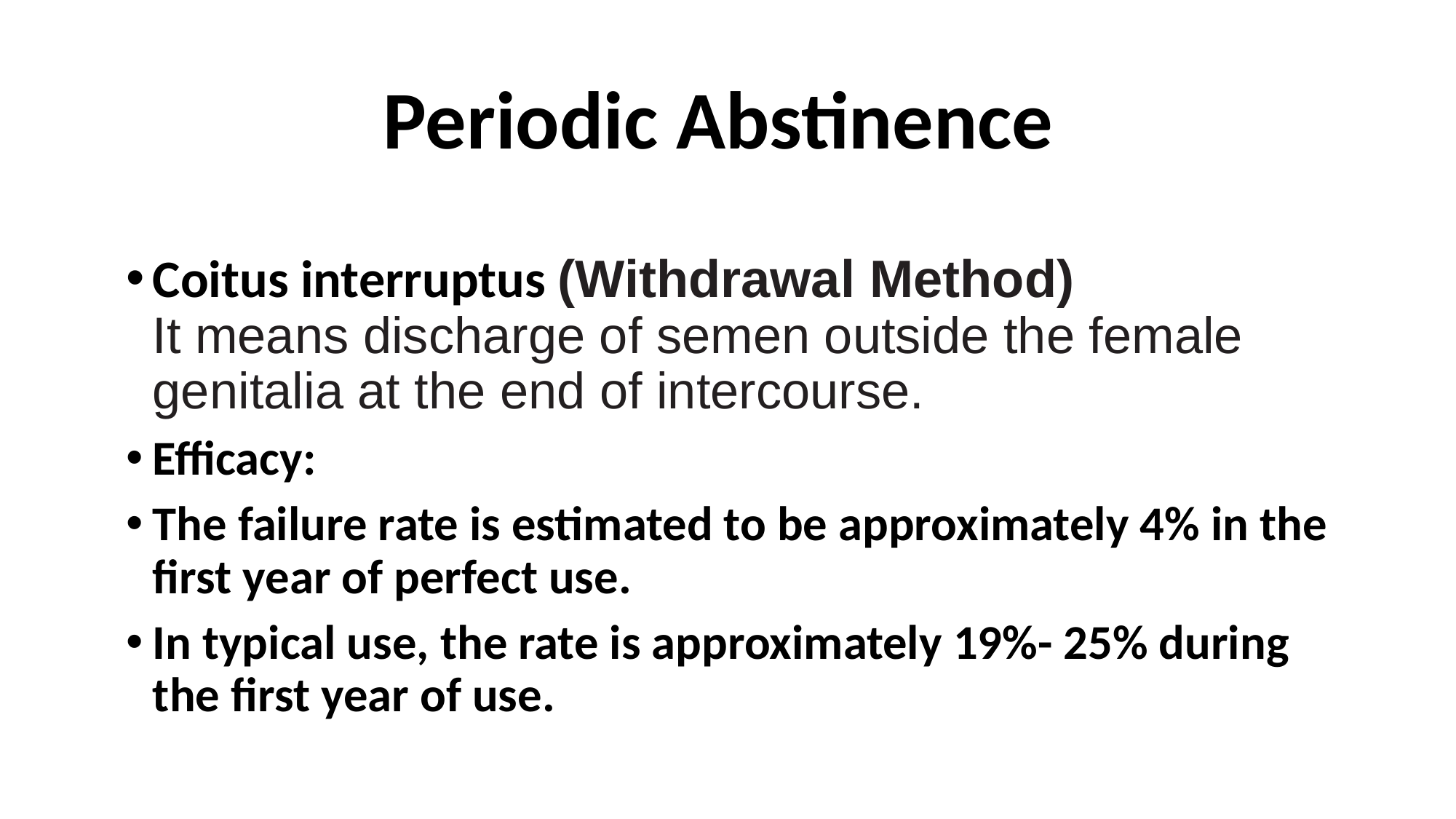

# Periodic Abstinence
Coitus interruptus (Withdrawal Method)
It means discharge of semen outside the female genitalia at the end of intercourse.
Efficacy:
The failure rate is estimated to be approximately 4% in the first year of perfect use.
In typical use, the rate is approximately 19%- 25% during the first year of use.